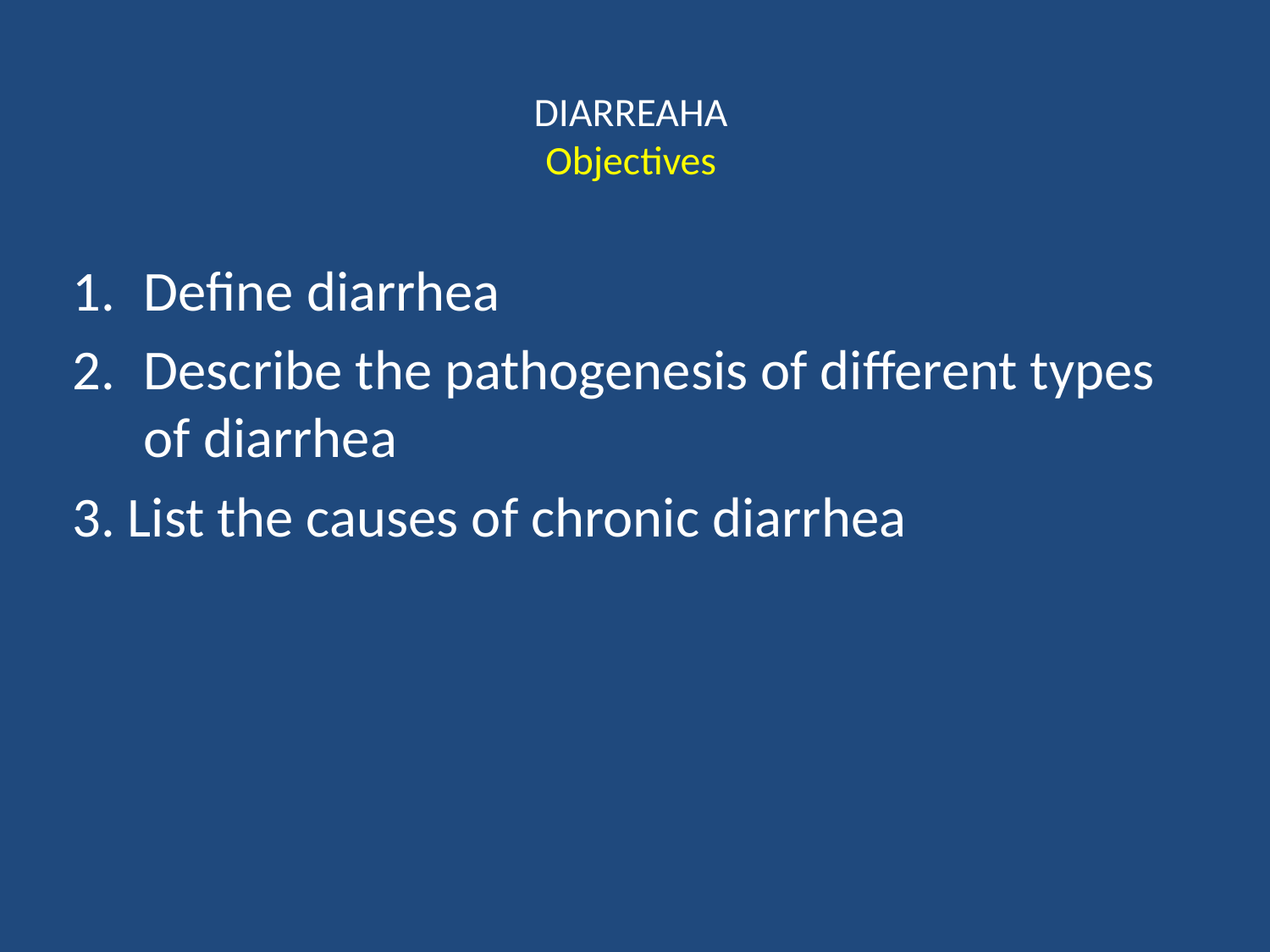

# DIARREAHA Objectives
Define diarrhea
Describe the pathogenesis of different types of diarrhea
3. List the causes of chronic diarrhea